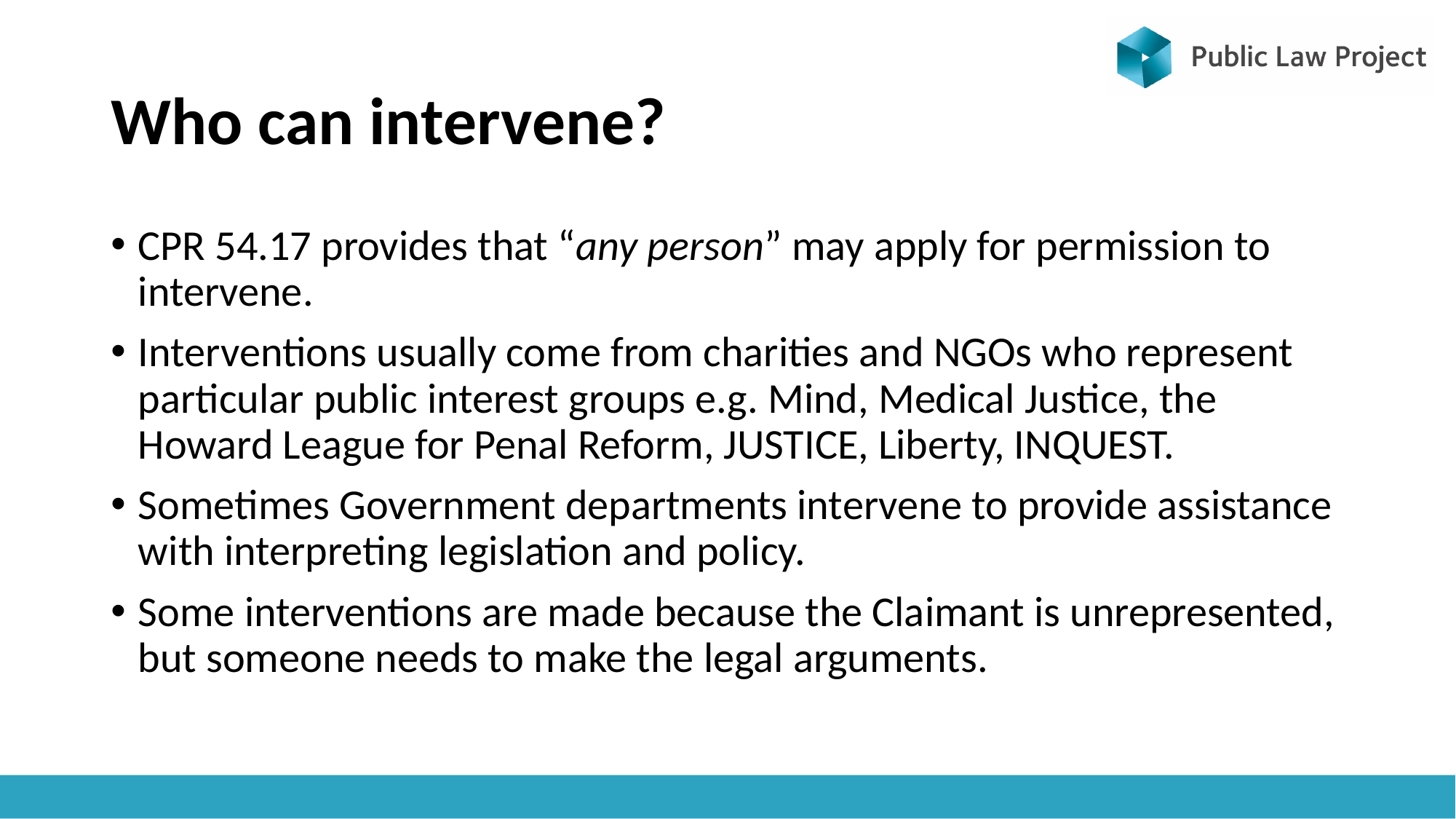

# Who can intervene?
CPR 54.17 provides that “any person” may apply for permission to intervene.
Interventions usually come from charities and NGOs who represent particular public interest groups e.g. Mind, Medical Justice, the Howard League for Penal Reform, JUSTICE, Liberty, INQUEST.
Sometimes Government departments intervene to provide assistance with interpreting legislation and policy.
Some interventions are made because the Claimant is unrepresented, but someone needs to make the legal arguments.